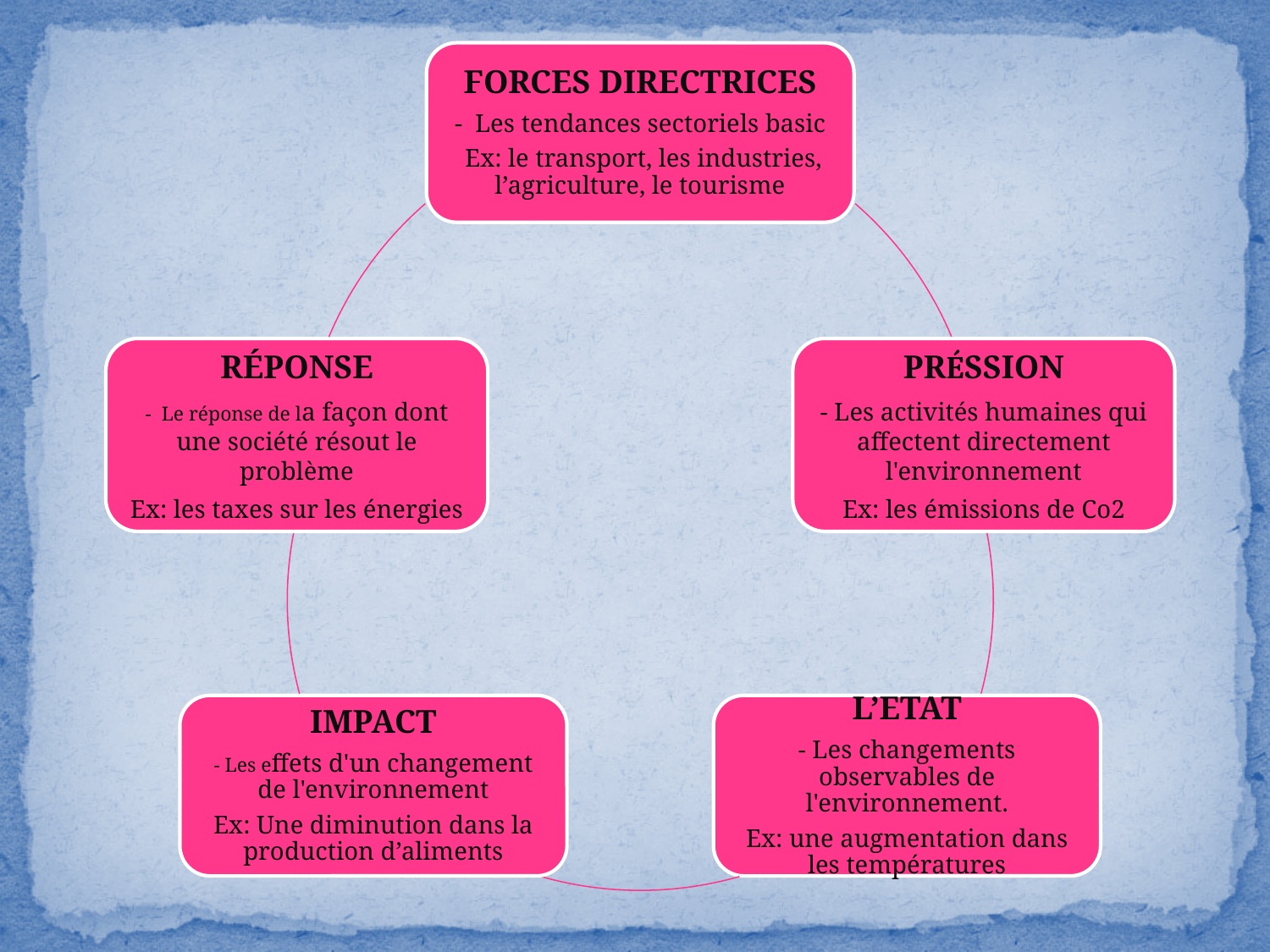

FORCES DIRECTRICES
-  Les tendances sectoriels basic
 Ex: le transport, les industries, l’agriculture, le tourisme
PRÉSSION
- Les activités humaines qui affectent directement l'environnement
Ex: les émissions de Co2
L’ETAT
- Les changements observables de l'environnement.
Ex: une augmentation dans les températures
IMPACT
- Les effets d'un changement de l'environnement
Ex: Une diminution dans la production d’aliments
RÉPONSE
-  Le réponse de la façon dont une société résout le problème
Ex: les taxes sur les énergies